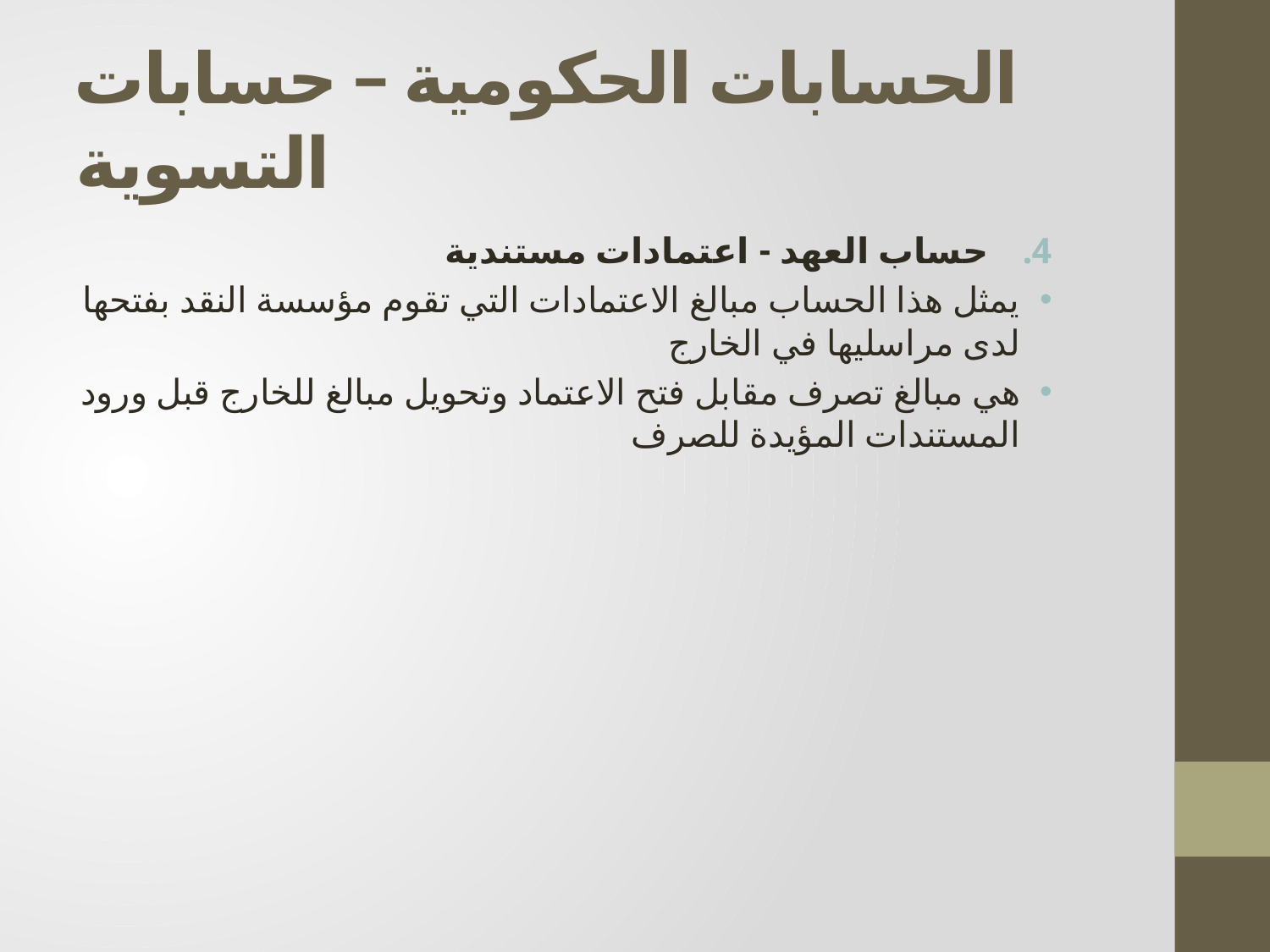

# الحسابات الحكومية – حسابات التسوية
حساب العهد - اعتمادات مستندية
يمثل هذا الحساب مبالغ الاعتمادات التي تقوم مؤسسة النقد بفتحها لدى مراسليها في الخارج
هي مبالغ تصرف مقابل فتح الاعتماد وتحويل مبالغ للخارج قبل ورود المستندات المؤيدة للصرف